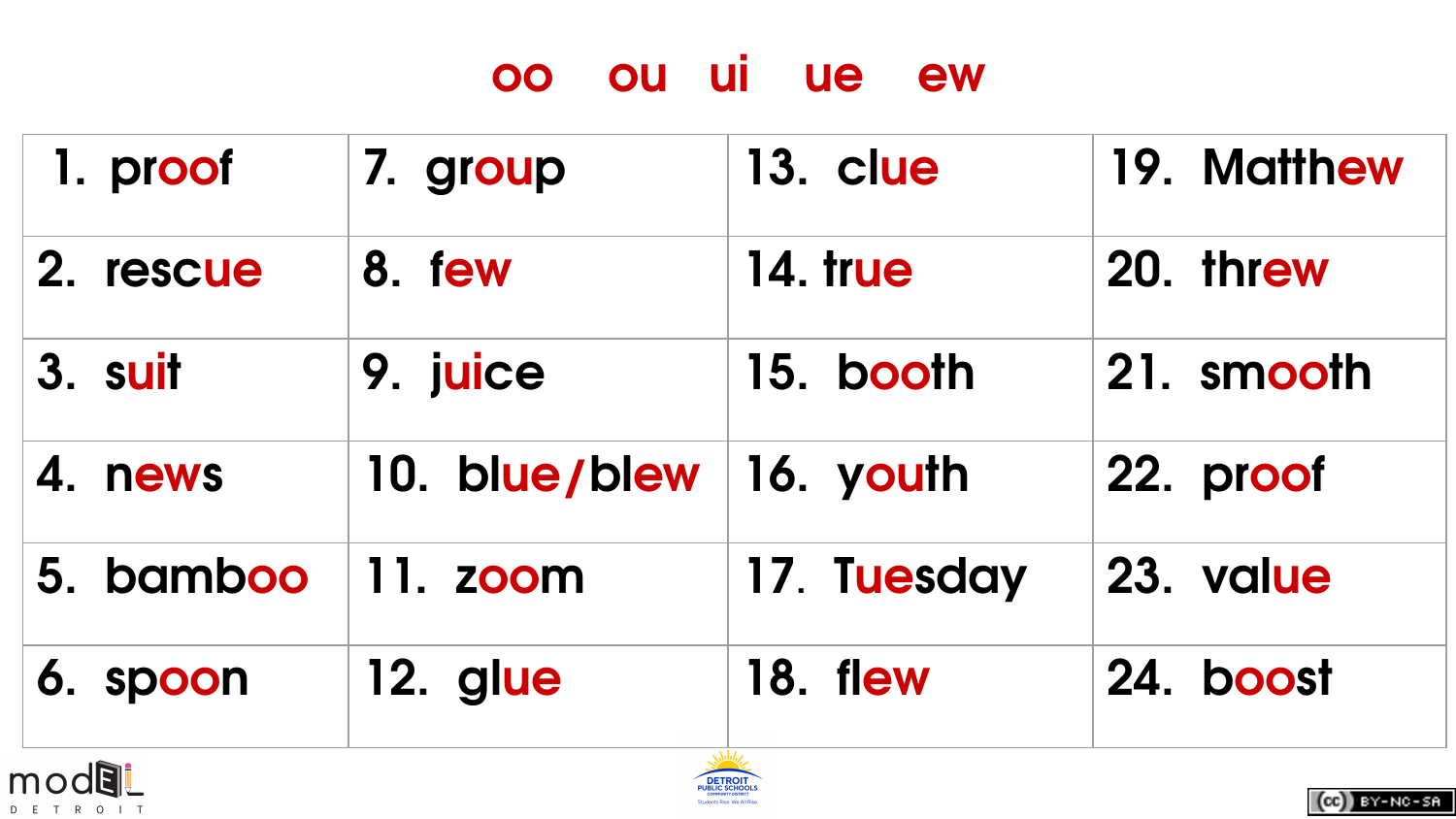

oo    ou   ui    ue    ew
| proof | 7. group | 13. clue | 19. Matthew |
| --- | --- | --- | --- |
| 2. rescue | 8. few | 14. true | 20. threw |
| 3. suit | 9. juice | 15. booth | 21. smooth |
| 4. news | 10. blue/blew | 16. youth | 22. proof |
| 5. bamboo | 11. zoom | 17. Tuesday | 23. value |
| 6. spoon | 12. glue | 18. flew | 24. boost |